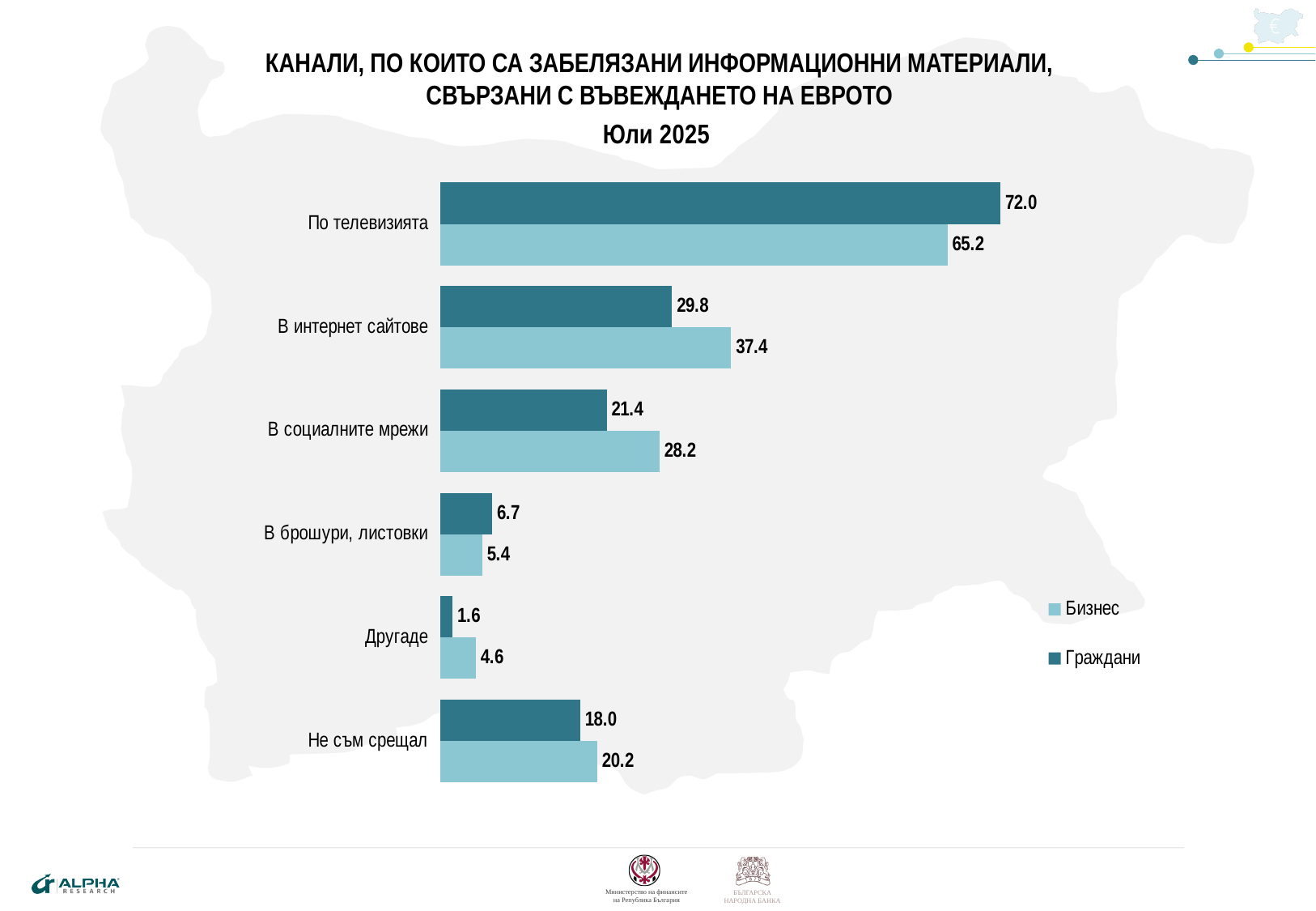

Канали, по които са забелязани информационни материали,
свързани с въвеждането на еврото

### Chart: Юли 2025

| Category | Граждани | Бизнес |
|---|---|---|
| По телевизията | 72.0 | 65.2 |
| В интернет сайтове | 29.8 | 37.4 |
| В социалните мрежи | 21.4 | 28.2 |
| В брошури, листовки | 6.7 | 5.4 |
| Другаде | 1.6 | 4.6 |
| Не съм срещал | 18.0 | 20.2 |